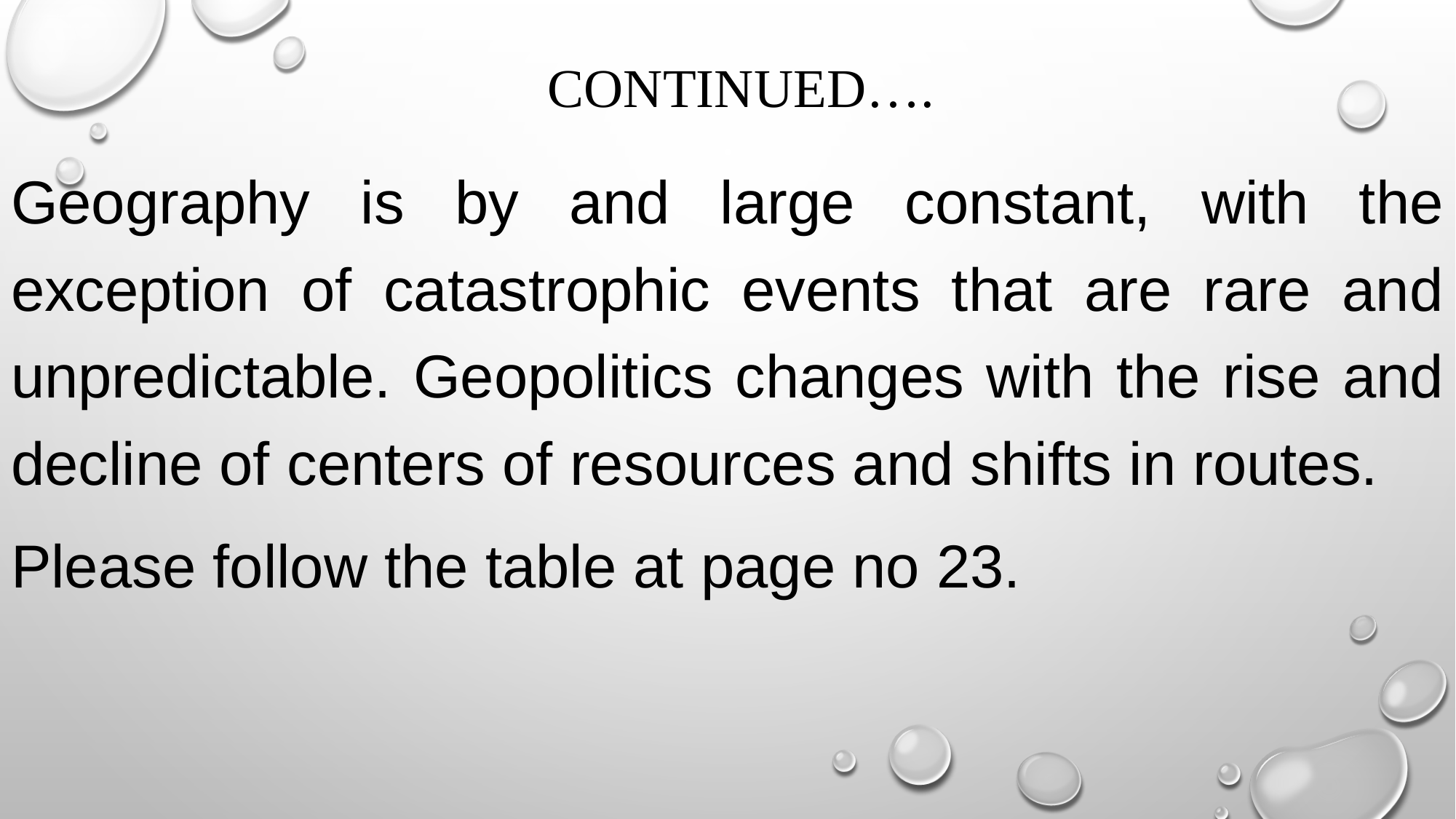

# continued….
Geography is by and large constant, with the exception of catastrophic events that are rare and unpredictable. Geopolitics changes with the rise and decline of centers of resources and shifts in routes.
Please follow the table at page no 23.